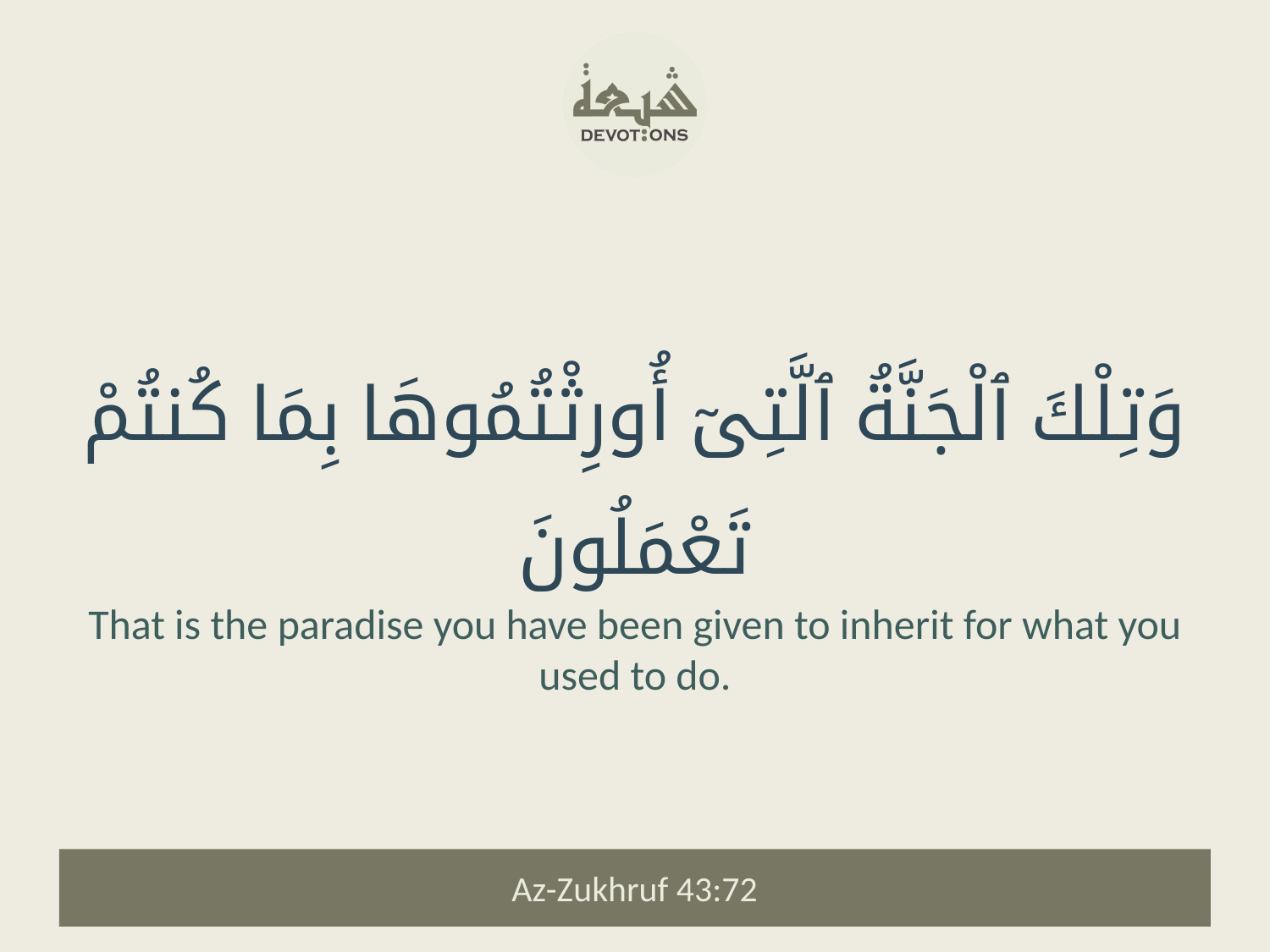

وَتِلْكَ ٱلْجَنَّةُ ٱلَّتِىٓ أُورِثْتُمُوهَا بِمَا كُنتُمْ تَعْمَلُونَ
That is the paradise you have been given to inherit for what you used to do.
Az-Zukhruf 43:72